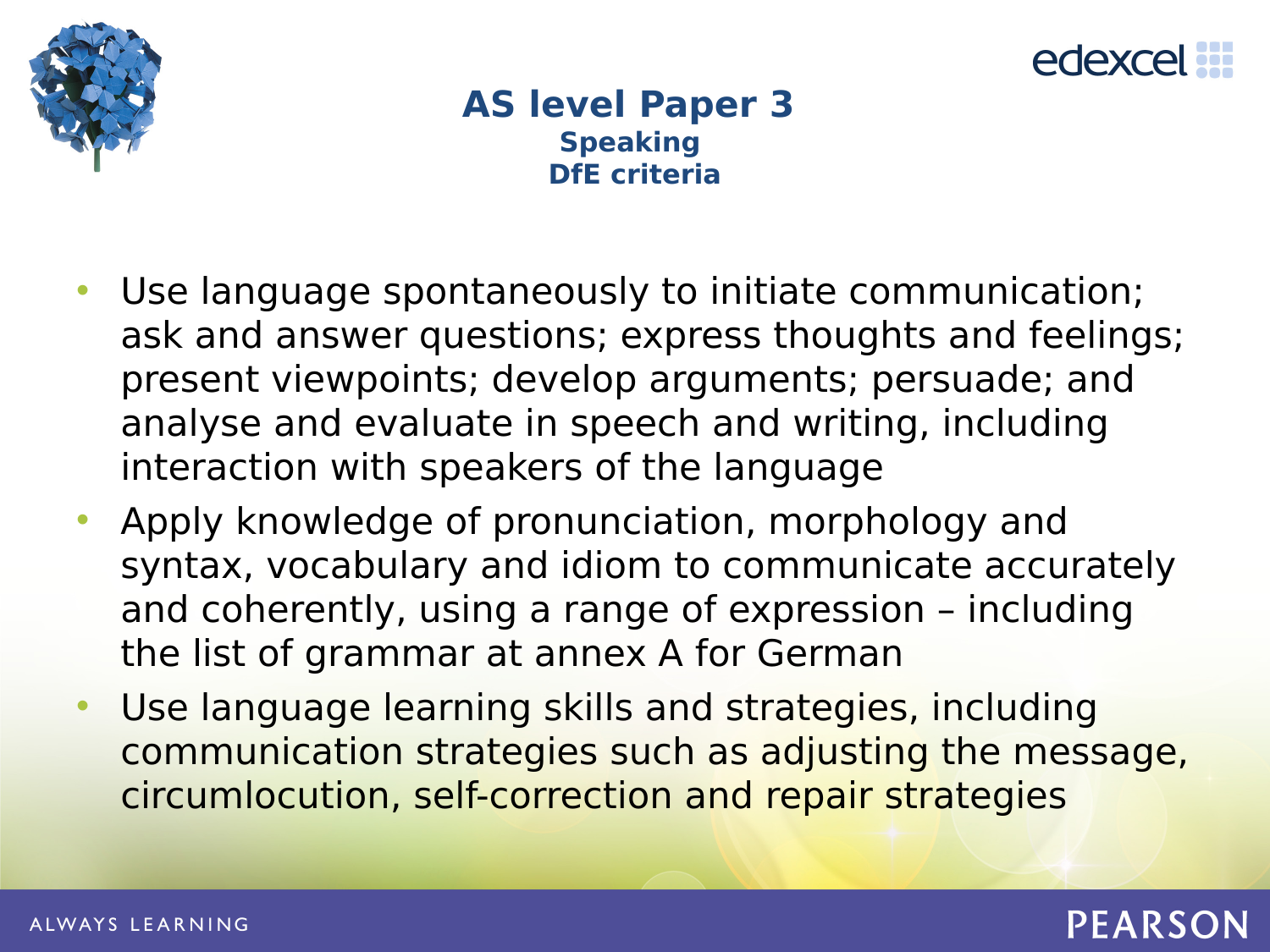

# AS level Paper 3 Speaking DfE criteria
Use language spontaneously to initiate communication; ask and answer questions; express thoughts and feelings; present viewpoints; develop arguments; persuade; and analyse and evaluate in speech and writing, including interaction with speakers of the language
Apply knowledge of pronunciation, morphology and syntax, vocabulary and idiom to communicate accurately and coherently, using a range of expression – including the list of grammar at annex A for German
Use language learning skills and strategies, including communication strategies such as adjusting the message, circumlocution, self-correction and repair strategies